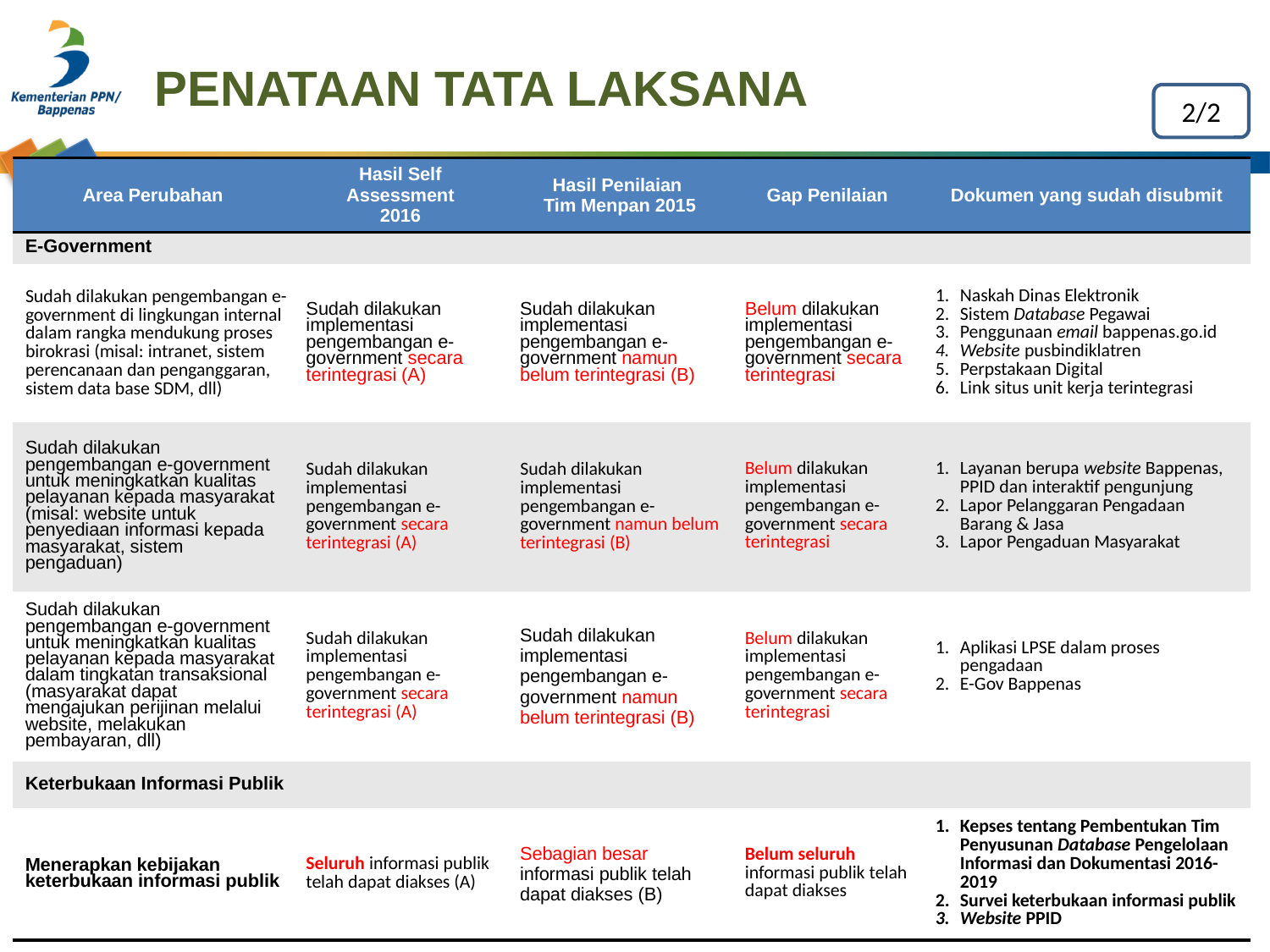

# PENATAAN TATA LAKSANA
2/2
| Area Perubahan | Hasil Self Assessment 2016 | Hasil Penilaian Tim Menpan 2015 | Gap Penilaian | Dokumen yang sudah disubmit |
| --- | --- | --- | --- | --- |
| E-Government |  |  |  |  |
| Sudah dilakukan pengembangan e-government di lingkungan internal dalam rangka mendukung proses birokrasi (misal: intranet, sistem perencanaan dan penganggaran, sistem data base SDM, dll) | Sudah dilakukan implementasi pengembangan e-government secara terintegrasi (A) | Sudah dilakukan implementasi pengembangan e-government namun belum terintegrasi (B) | Belum dilakukan implementasi pengembangan e-government secara terintegrasi | Naskah Dinas Elektronik Sistem Database Pegawai Penggunaan email bappenas.go.id Website pusbindiklatren Perpstakaan Digital Link situs unit kerja terintegrasi |
| Sudah dilakukan pengembangan e-government untuk meningkatkan kualitas pelayanan kepada masyarakat (misal: website untuk penyediaan informasi kepada masyarakat, sistem pengaduan) | Sudah dilakukan implementasi pengembangan e-government secara terintegrasi (A) | Sudah dilakukan implementasi pengembangan e-government namun belum terintegrasi (B) | Belum dilakukan implementasi pengembangan e-government secara terintegrasi | Layanan berupa website Bappenas, PPID dan interaktif pengunjung Lapor Pelanggaran Pengadaan Barang & Jasa Lapor Pengaduan Masyarakat |
| Sudah dilakukan pengembangan e-government untuk meningkatkan kualitas pelayanan kepada masyarakat dalam tingkatan transaksional (masyarakat dapat mengajukan perijinan melalui website, melakukan pembayaran, dll) | Sudah dilakukan implementasi pengembangan e-government secara terintegrasi (A) | Sudah dilakukan implementasi pengembangan e-government namun belum terintegrasi (B) | Belum dilakukan implementasi pengembangan e-government secara terintegrasi | Aplikasi LPSE dalam proses pengadaan E-Gov Bappenas |
| Keterbukaan Informasi Publik |  |  |  |  |
| Menerapkan kebijakan keterbukaan informasi publik | Seluruh informasi publik telah dapat diakses (A) | Sebagian besar informasi publik telah dapat diakses (B) | Belum seluruh informasi publik telah dapat diakses | Kepses tentang Pembentukan Tim Penyusunan Database Pengelolaan Informasi dan Dokumentasi 2016-2019 Survei keterbukaan informasi publik Website PPID |